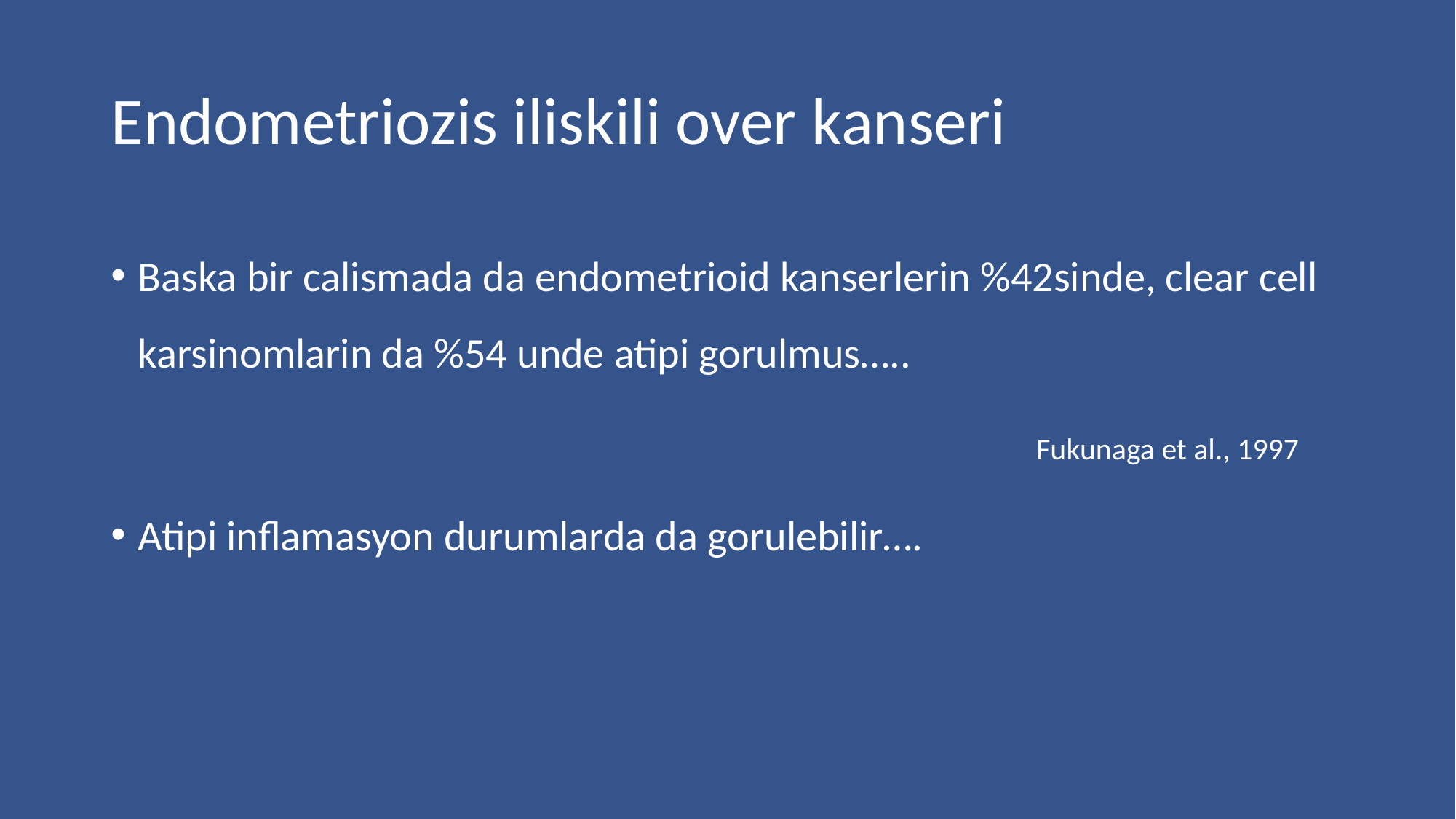

# Endometriozis iliskili over kanseri
Baska bir calismada da endometrioid kanserlerin %42sinde, clear cell karsinomlarin da %54 unde atipi gorulmus…..
                                                                                                Fukunaga et al., 1997
Atipi inflamasyon durumlarda da gorulebilir….